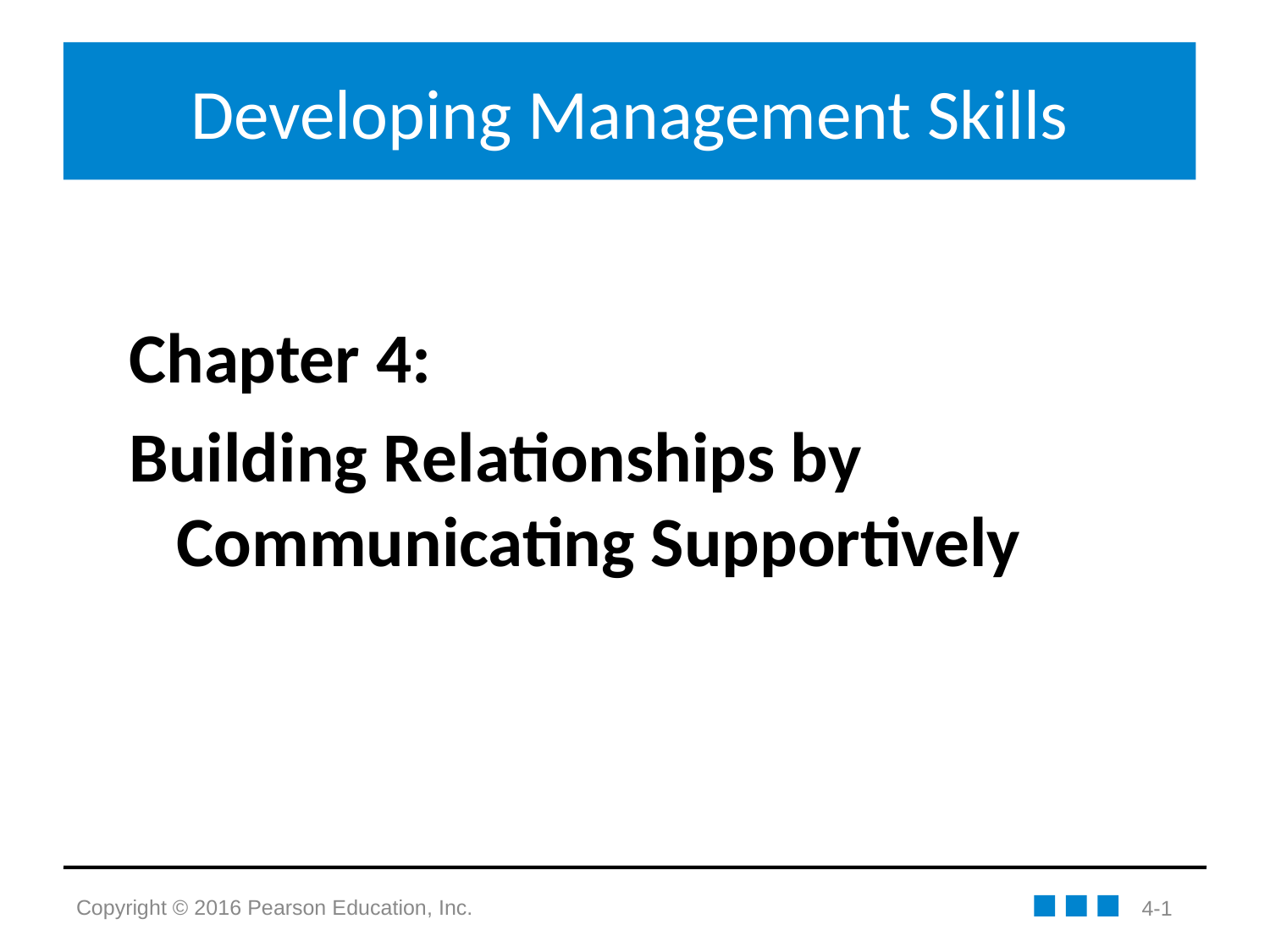

Developing Management Skills
Chapter 4:
Building Relationships by Communicating Supportively

4-1
Copyright © 2016 Pearson Education, Inc.